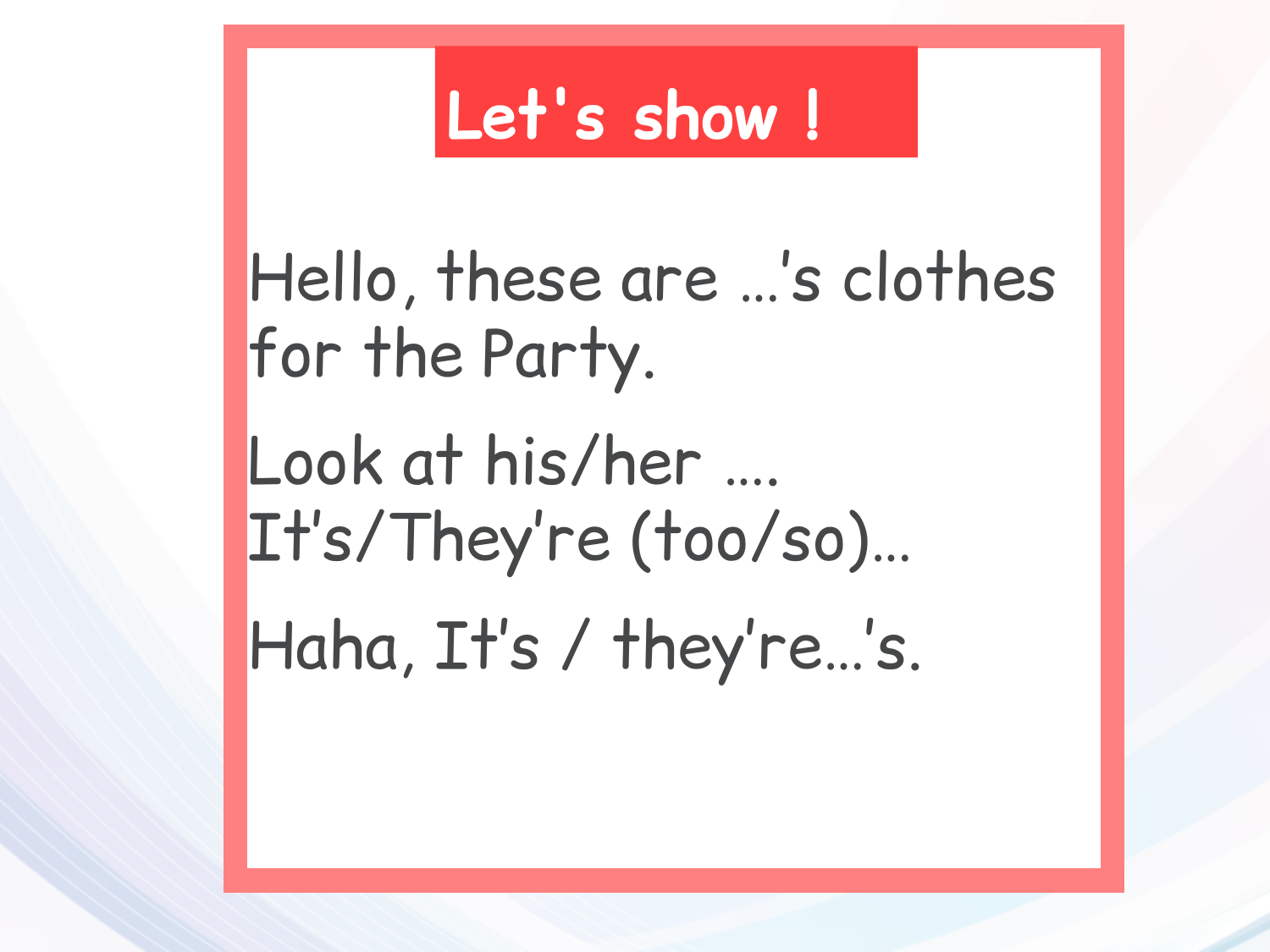

Hello, these are …’s clothes for the Party.
Look at his/her …. It’s/They’re (too/so)…
Haha, It’s / they’re…’s.
Let's show !